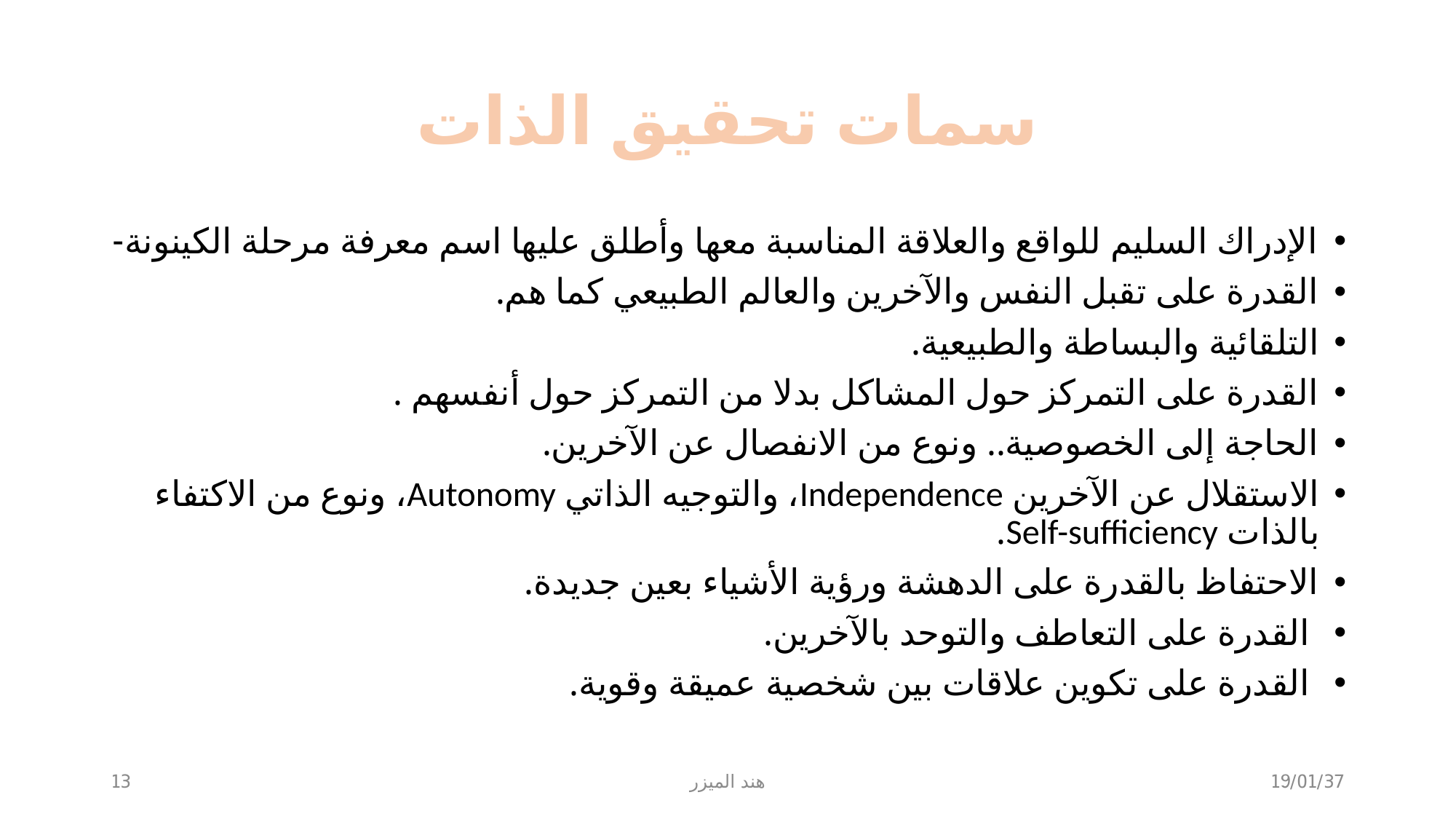

# سمات تحقيق الذات
الإدراك السليم للواقع والعلاقة المناسبة معها وأطلق عليها اسم معرفة مرحلة الكينونة-
القدرة على تقبل النفس والآخرين والعالم الطبيعي كما هم.
التلقائية والبساطة والطبيعية.
القدرة على التمركز حول المشاكل بدلا من التمركز حول أنفسهم .
الحاجة إلى الخصوصية.. ونوع من الانفصال عن الآخرين.
الاستقلال عن الآخرين Independence، والتوجيه الذاتي Autonomy، ونوع من الاكتفاء بالذات Self-sufficiency.
الاحتفاظ بالقدرة على الدهشة ورؤية الأشياء بعين جديدة.
 القدرة على التعاطف والتوحد بالآخرين.
 القدرة على تكوين علاقات بين شخصية عميقة وقوية.

13
هند الميزر
19/01/37